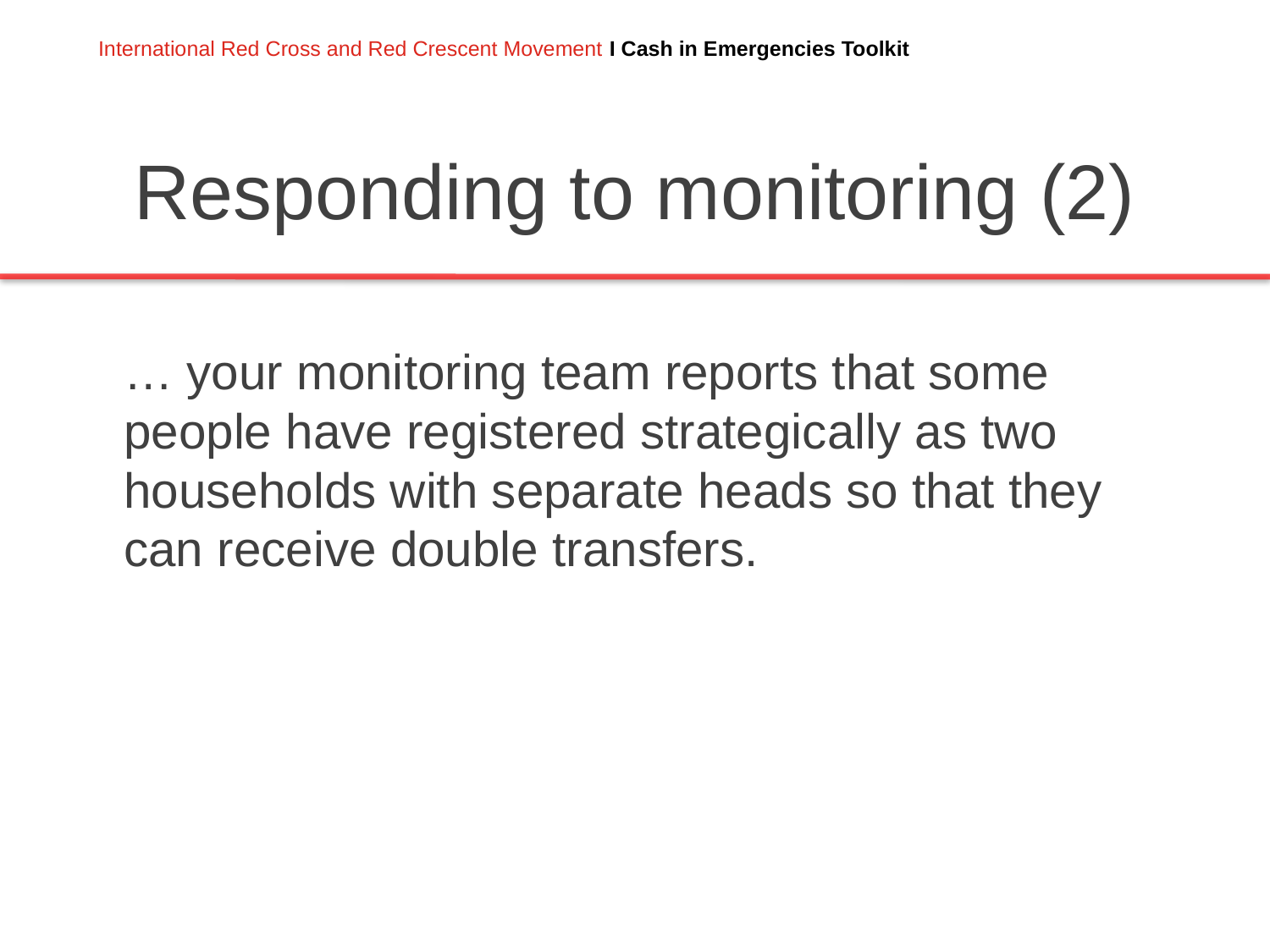

# Responding to monitoring (2)
	… your monitoring team reports that some people have registered strategically as two households with separate heads so that they can receive double transfers.